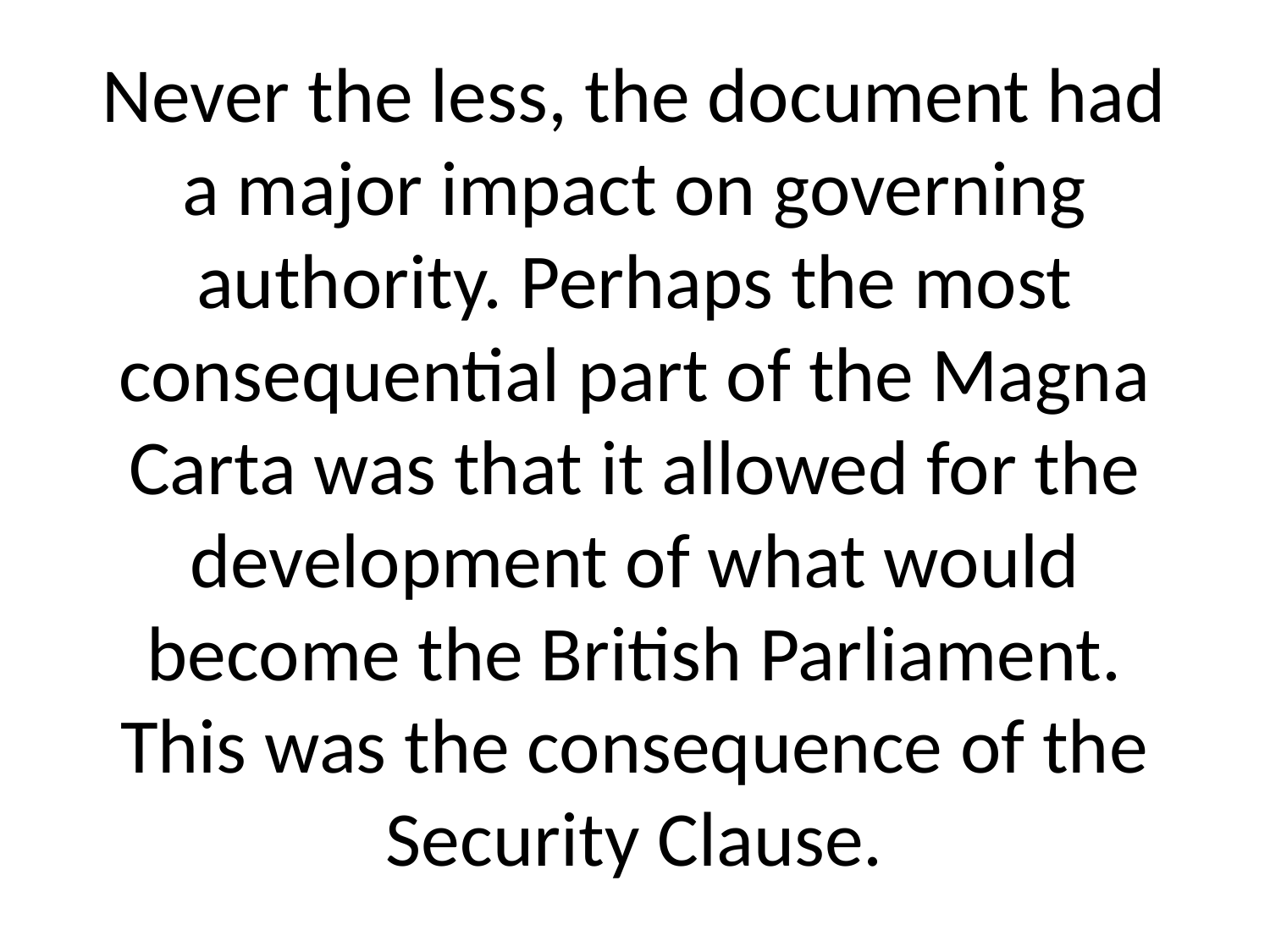

# Never the less, the document had a major impact on governing authority. Perhaps the most consequential part of the Magna Carta was that it allowed for the development of what would become the British Parliament. This was the consequence of the Security Clause.